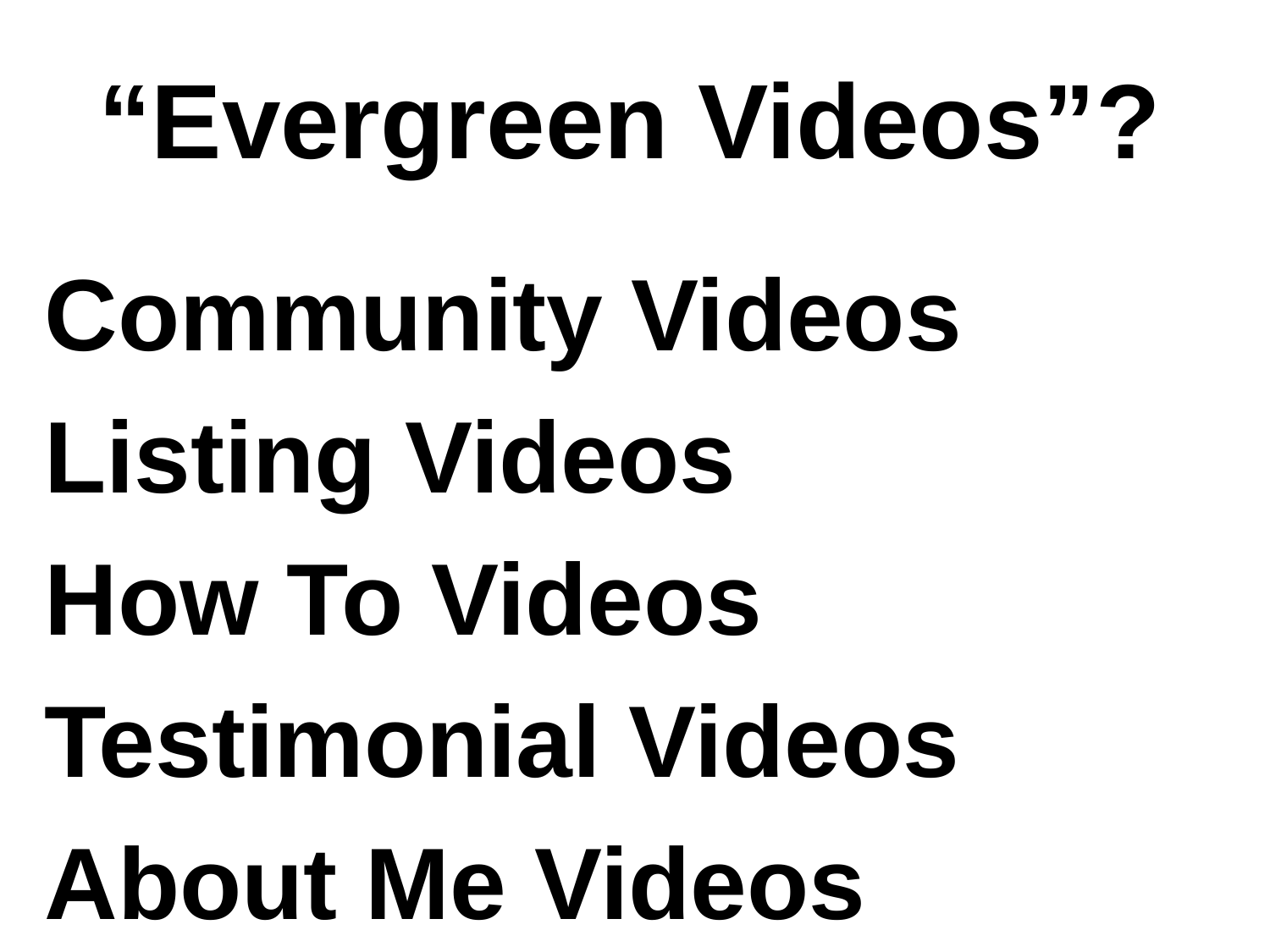

# “Evergreen Videos”?
Community Videos
Listing Videos
How To Videos
Testimonial Videos
About Me Videos